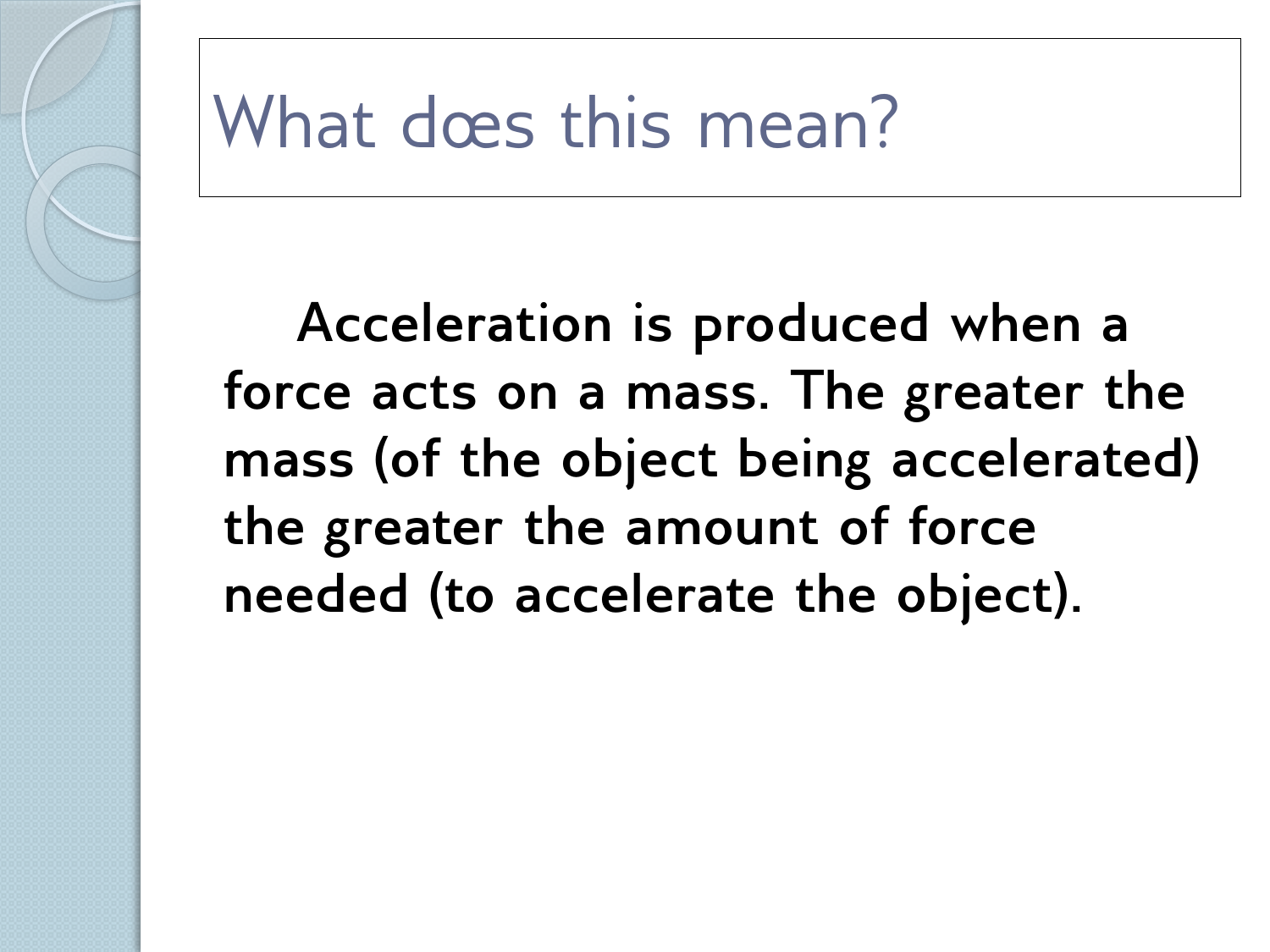

# What does this mean?

    Acceleration is produced when a force acts on a mass. The greater the mass (of the object being accelerated) the greater the amount of force needed (to accelerate the object).